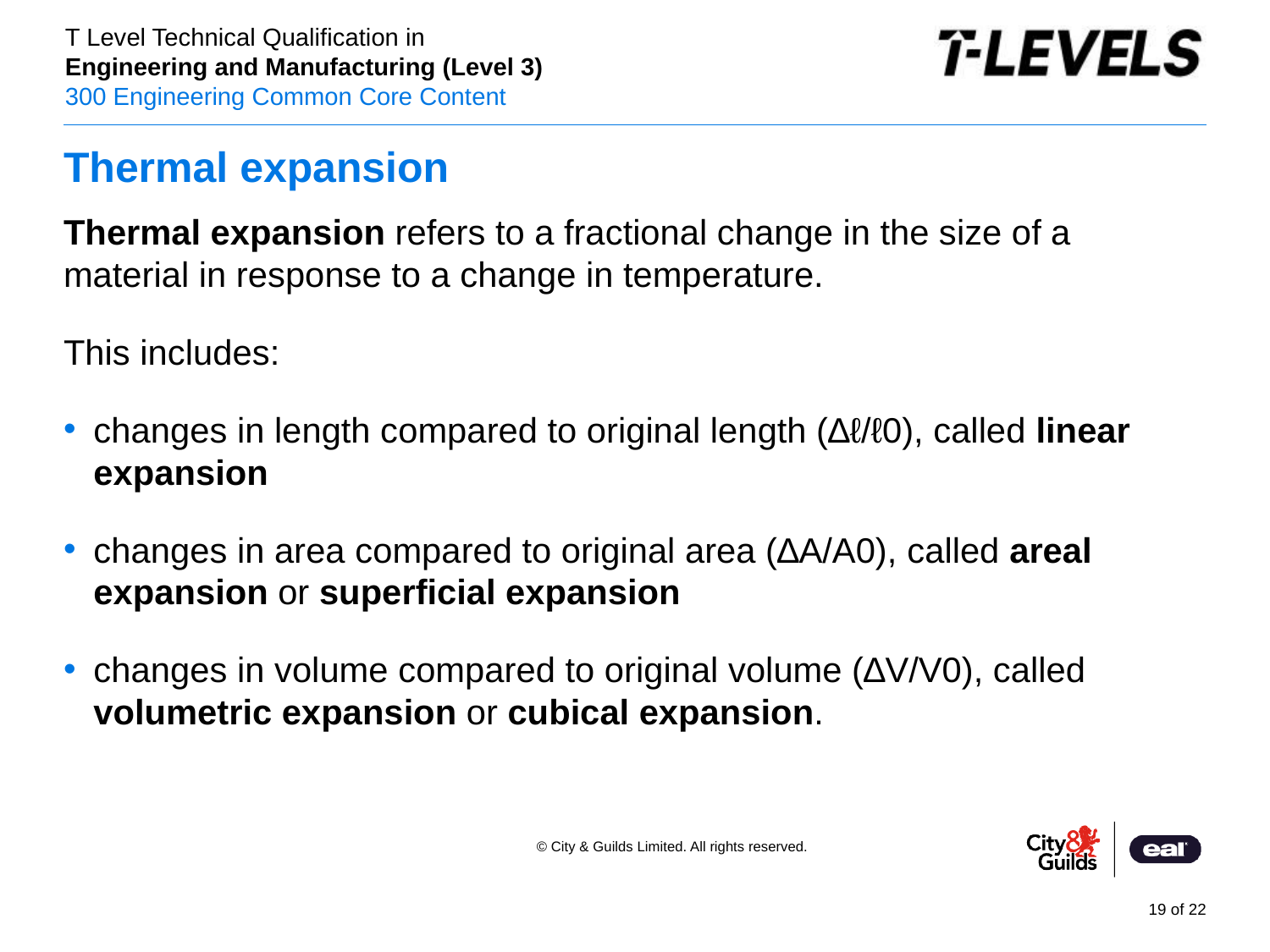

# Thermal expansion
Thermal expansion refers to a fractional change in the size of a material in response to a change in temperature.
This includes:
changes in length compared to original length (∆ℓ/ℓ0), called linear expansion
changes in area compared to original area (∆A/A0), called areal expansion or superficial expansion
changes in volume compared to original volume (∆V/V0), called volumetric expansion or cubical expansion.